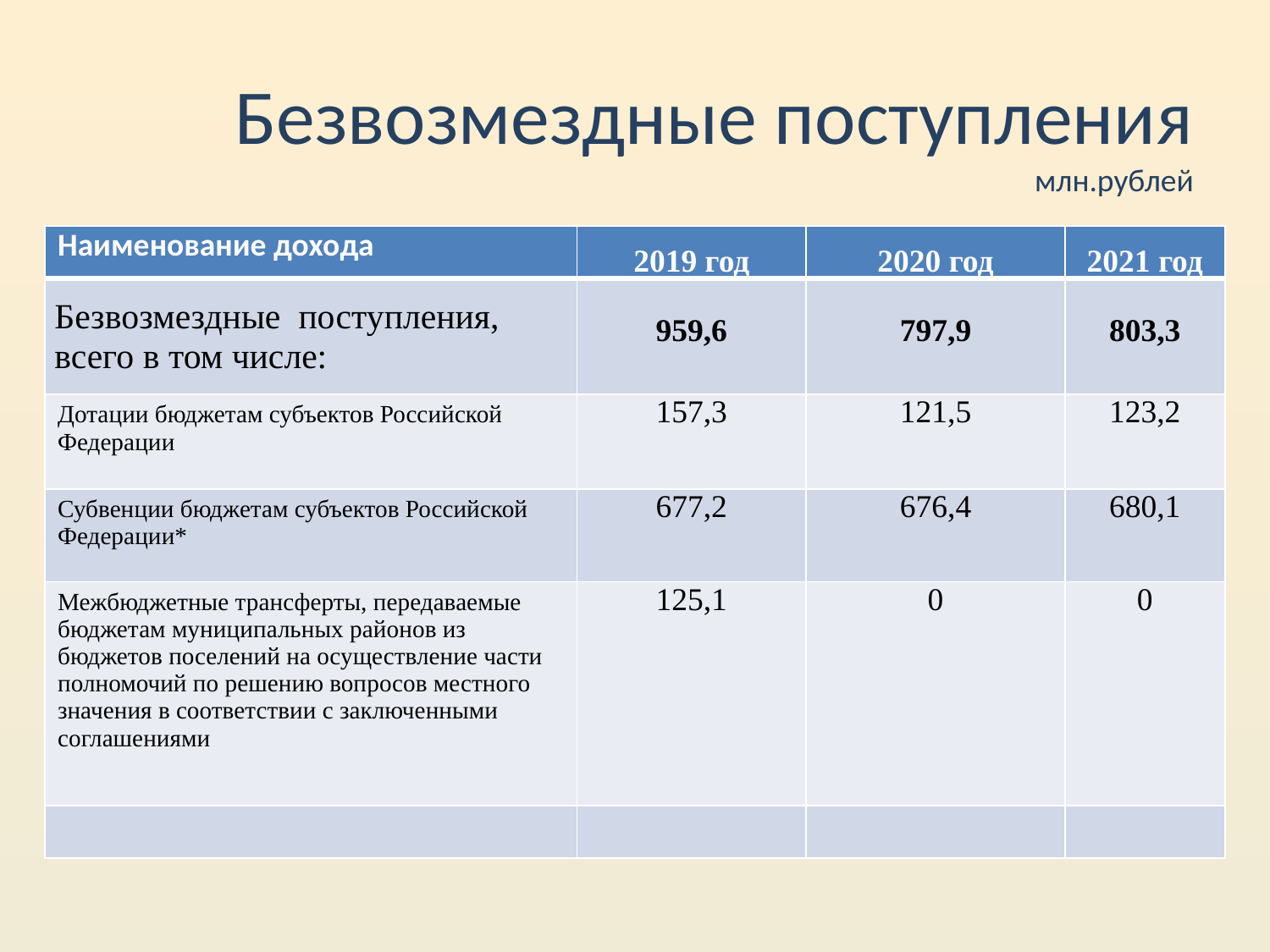

# Безвозмездные поступления млн.рублей
| Наименование дохода | 2019 год | 2020 год | 2021 год |
| --- | --- | --- | --- |
| Безвозмездные поступления, всего в том числе: | 959,6 | 797,9 | 803,3 |
| Дотации бюджетам субъектов Российской Федерации | 157,3 | 121,5 | 123,2 |
| Субвенции бюджетам субъектов Российской Федерации\* | 677,2 | 676,4 | 680,1 |
| Межбюджетные трансферты, передаваемые бюджетам муниципальных районов из бюджетов поселений на осуществление части полномочий по решению вопросов местного значения в соответствии с заключенными соглашениями | 125,1 | 0 | 0 |
|  |  |  |  |